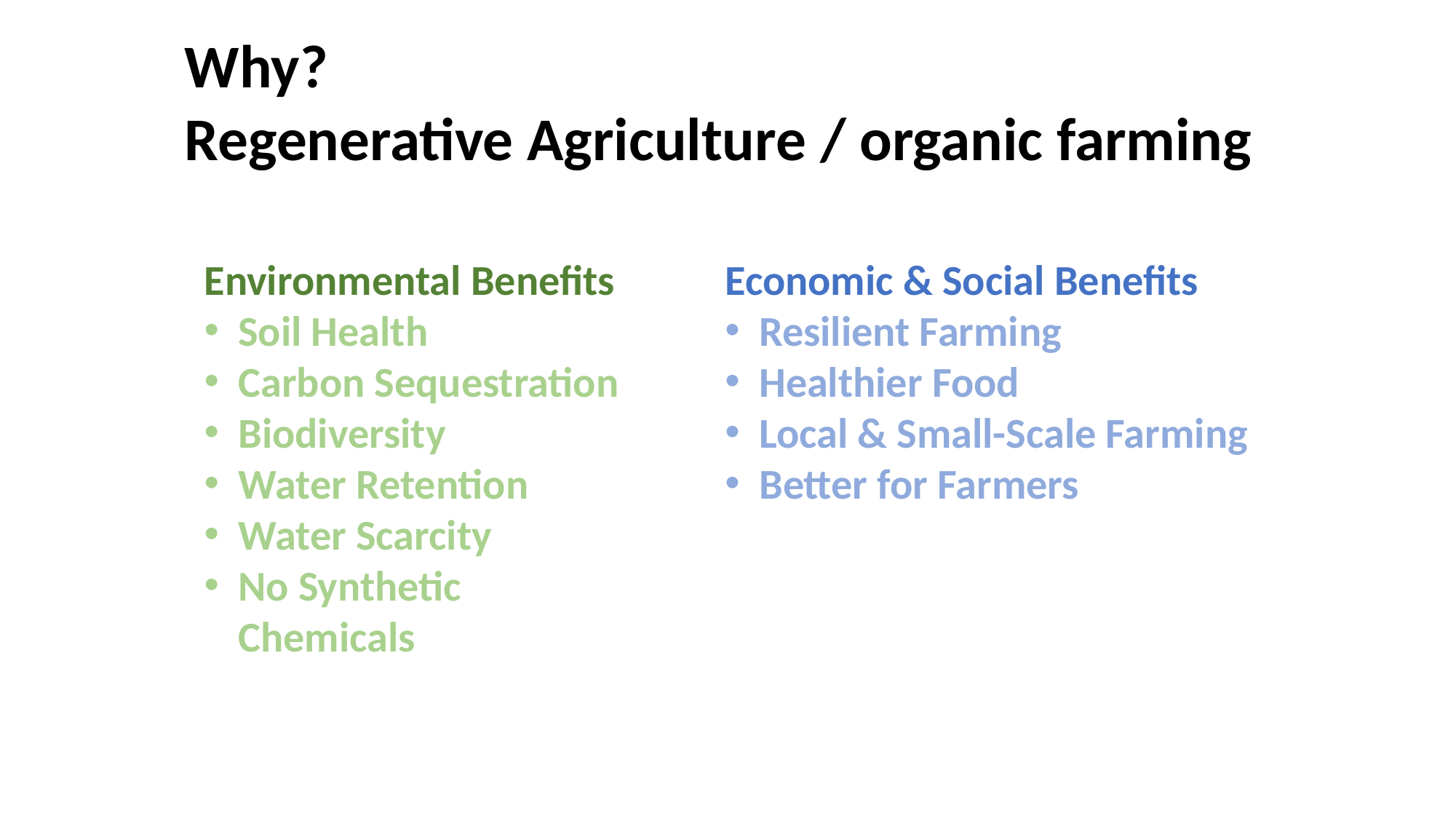

Why?
Regenerative Agriculture / organic farming
Environmental Benefits
Soil Health
Carbon Sequestration
Biodiversity
Water Retention
Water Scarcity
No Synthetic Chemicals
Economic & Social Benefits
Resilient Farming
Healthier Food
Local & Small-Scale Farming
Better for Farmers